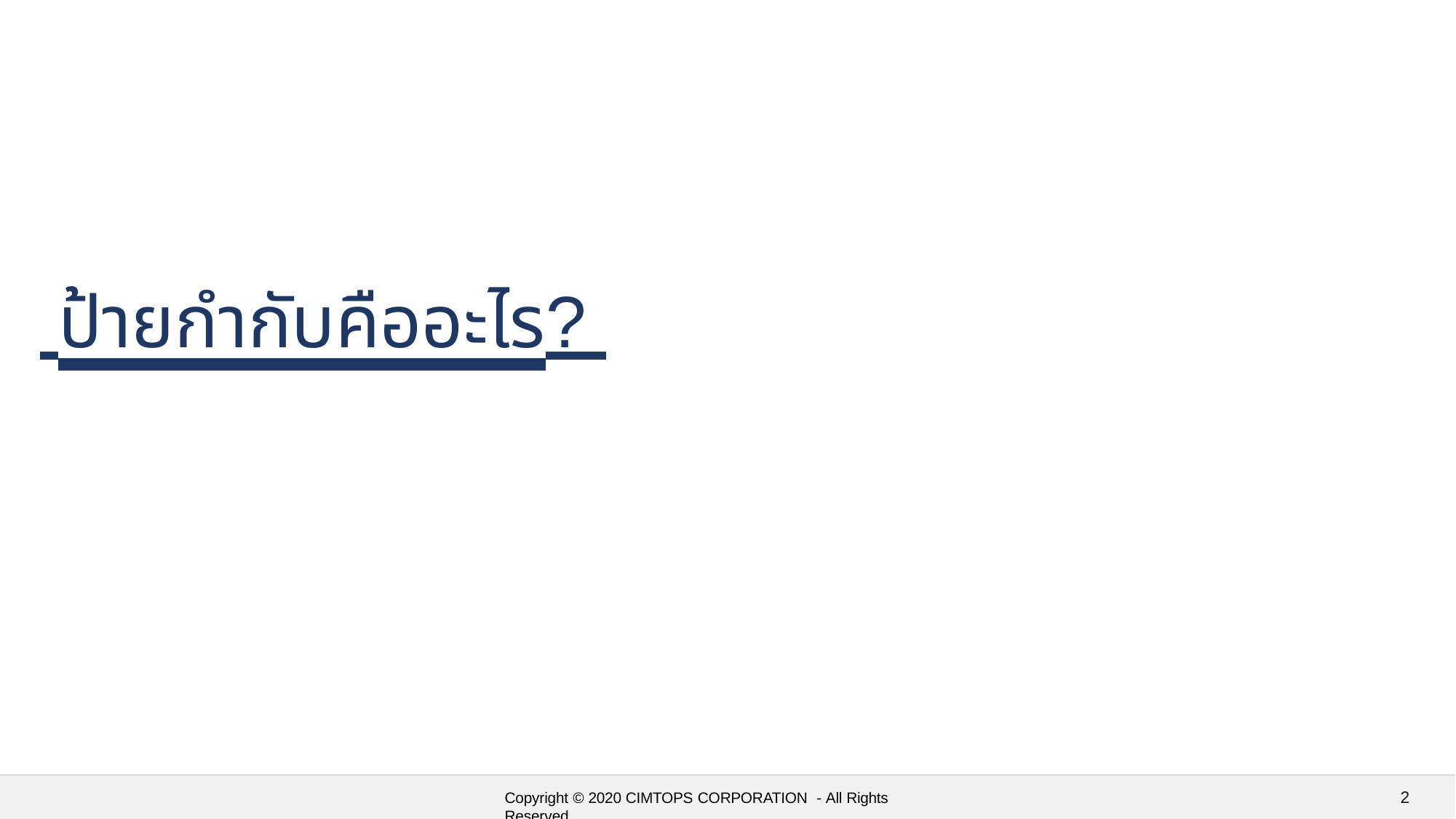

# ป้ายกำกับคืออะไร?
2
Copyright © 2020 CIMTOPS CORPORATION - All Rights Reserved.